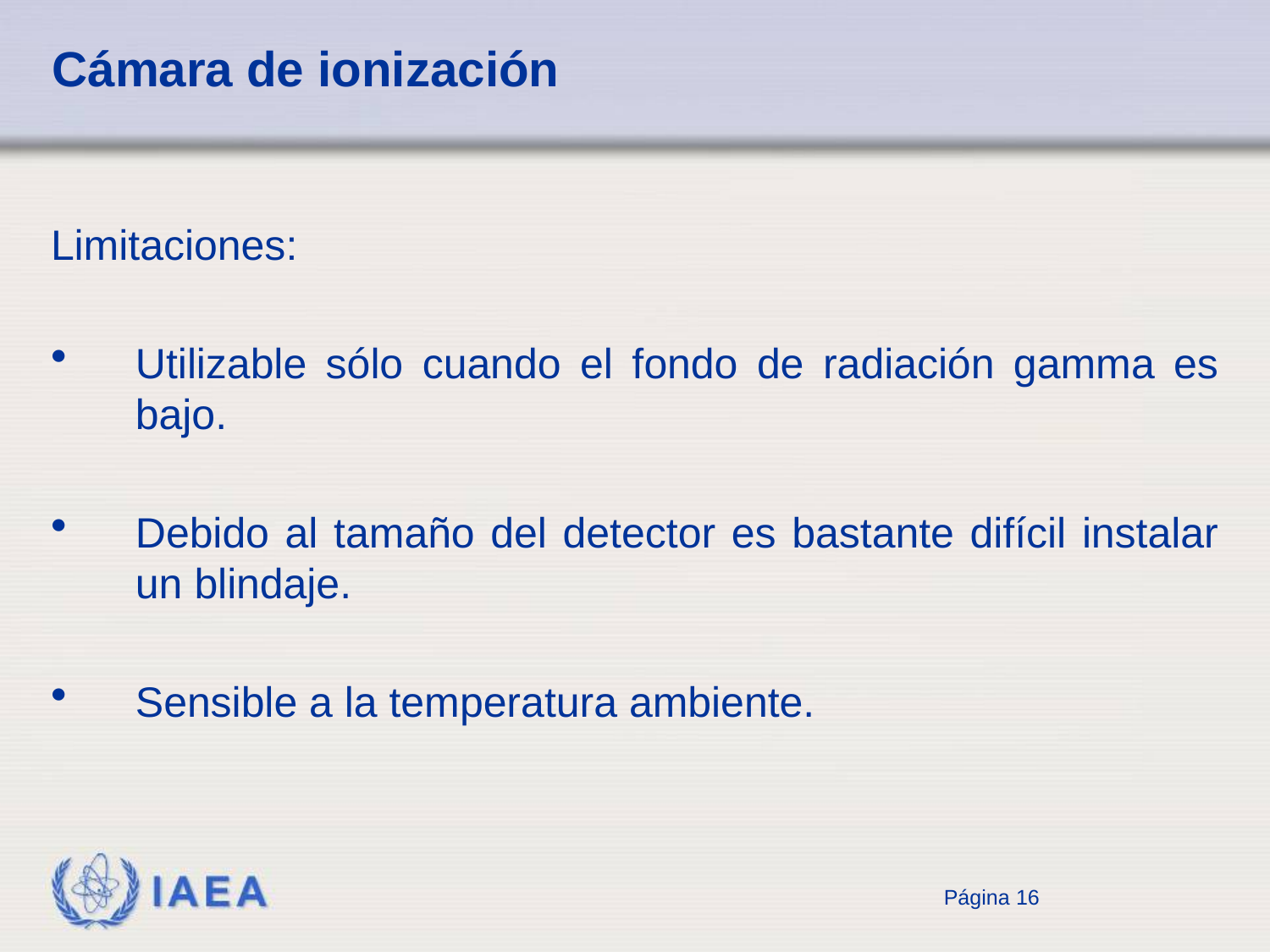

# Cámara de ionización
Limitaciones:

Utilizable sólo cuando el fondo de radiación gamma es bajo.

Debido al tamaño del detector es bastante difícil instalar un blindaje.

Sensible a la temperatura ambiente.